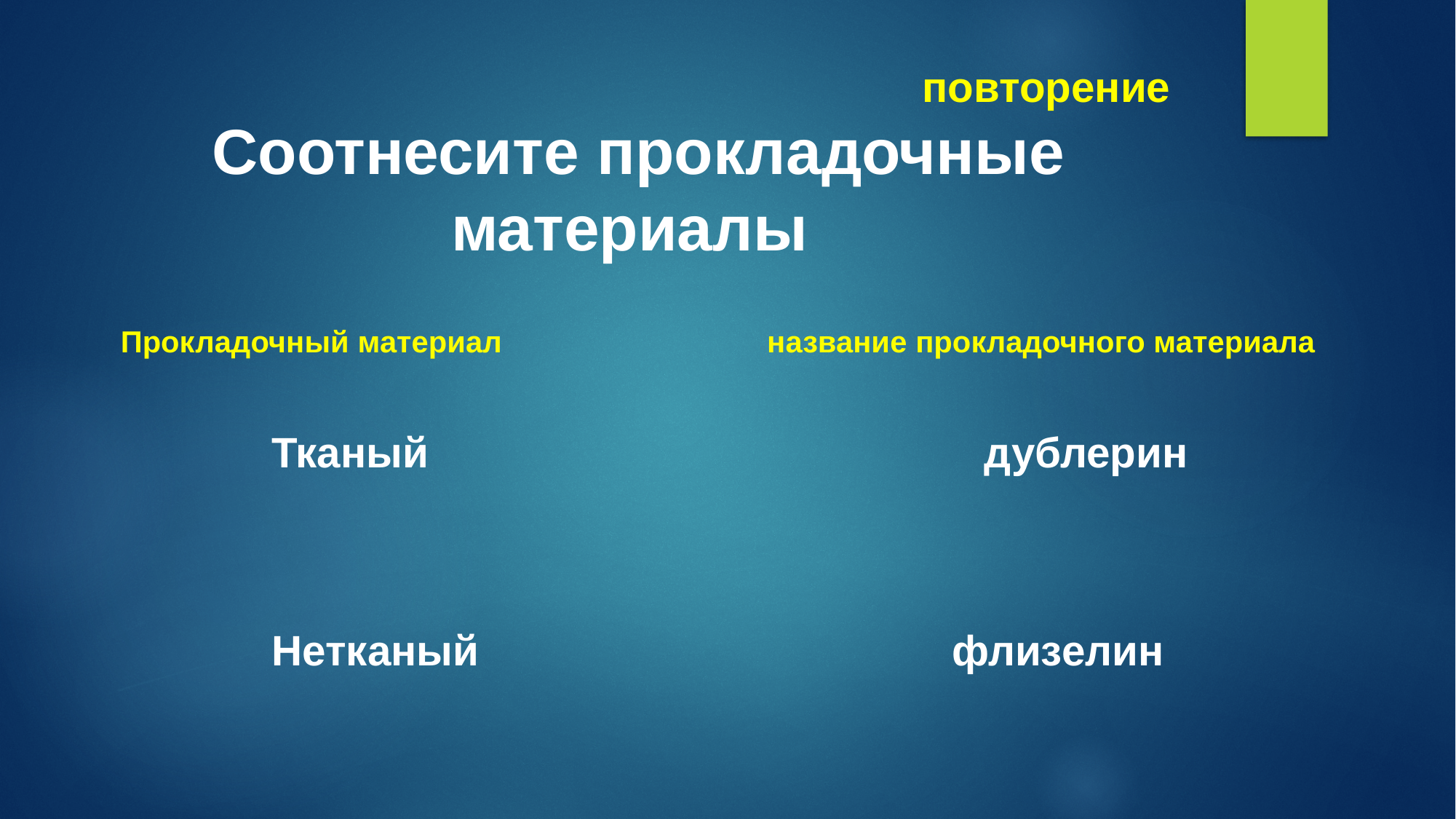

# повторение Соотнесите прокладочные материалы
Прокладочный материал                               название прокладочного материала

  Тканый                                               дублерин

Нетканый                                        флизелин